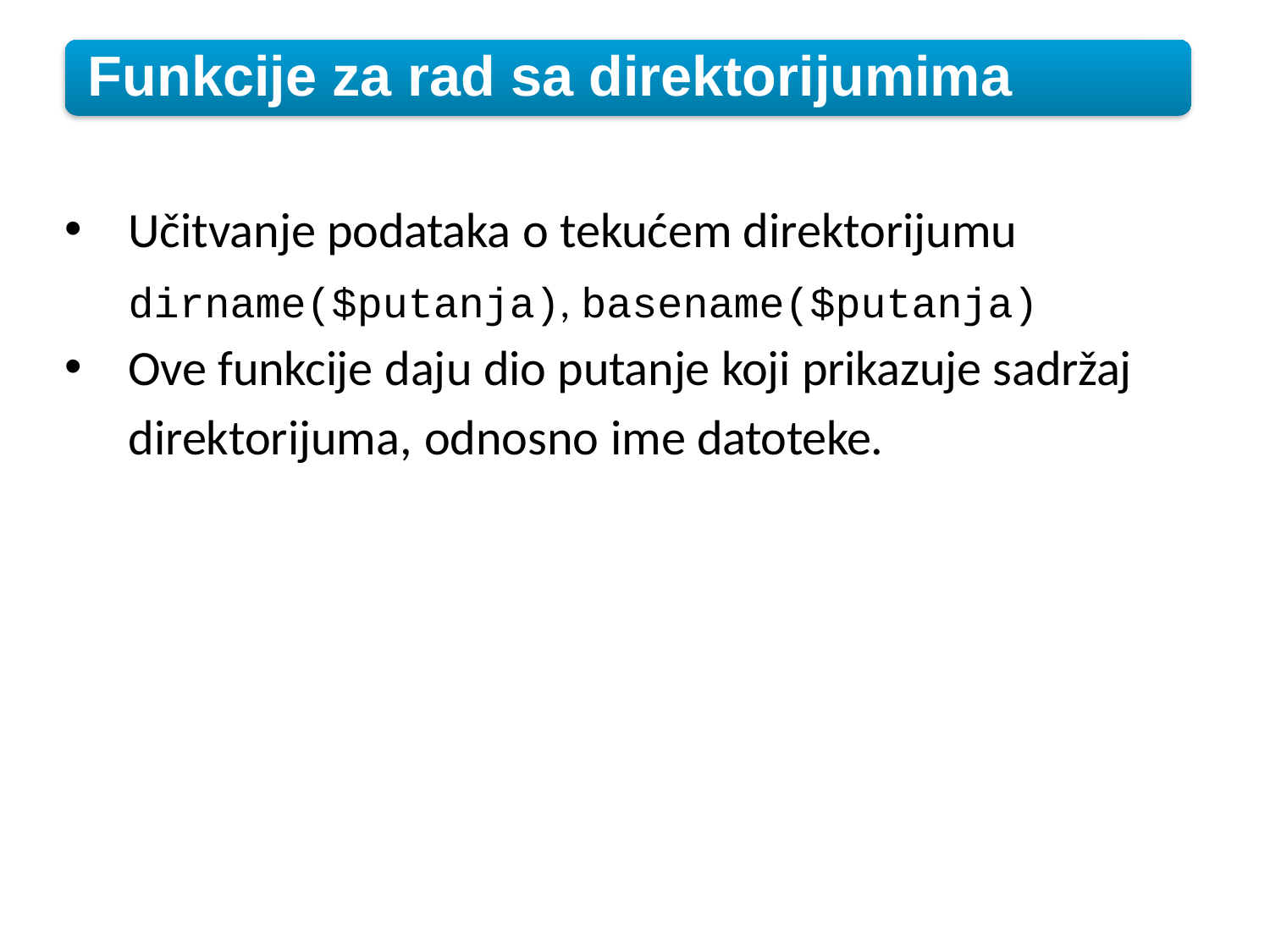

Funkcije za rad sa direktorijumima
Učitvanje podataka o tekućem direktorijumu dirname($putanja), basename($putanja)
Ove funkcije daju dio putanje koji prikazuje sadržaj direktorijuma, odnosno ime datoteke.